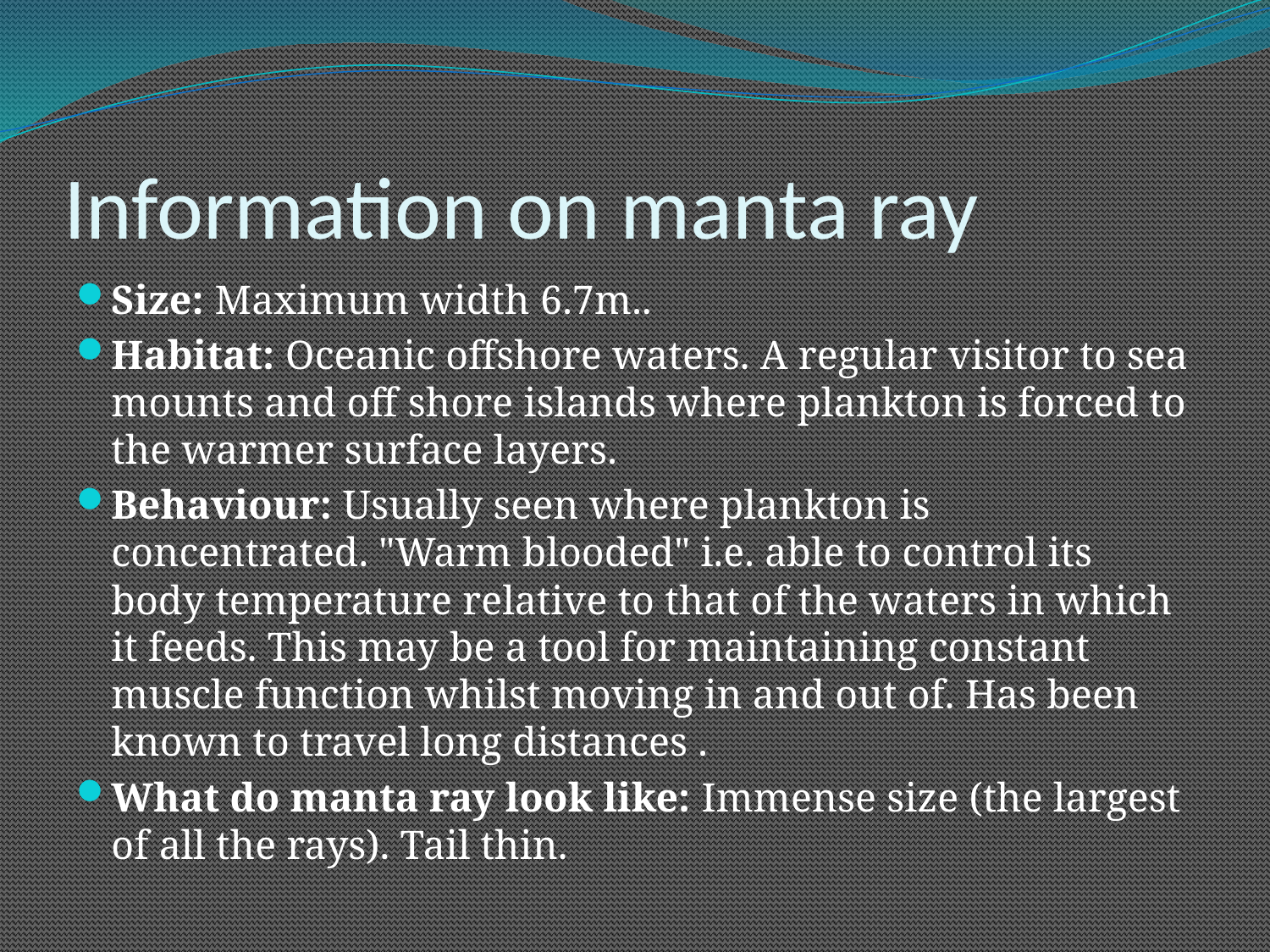

# Information on manta ray
Size: Maximum width 6.7m..
Habitat: Oceanic offshore waters. A regular visitor to sea mounts and off shore islands where plankton is forced to the warmer surface layers.
Behaviour: Usually seen where plankton is concentrated. "Warm blooded" i.e. able to control its body temperature relative to that of the waters in which it feeds. This may be a tool for maintaining constant muscle function whilst moving in and out of. Has been known to travel long distances .
What do manta ray look like: Immense size (the largest of all the rays). Tail thin.